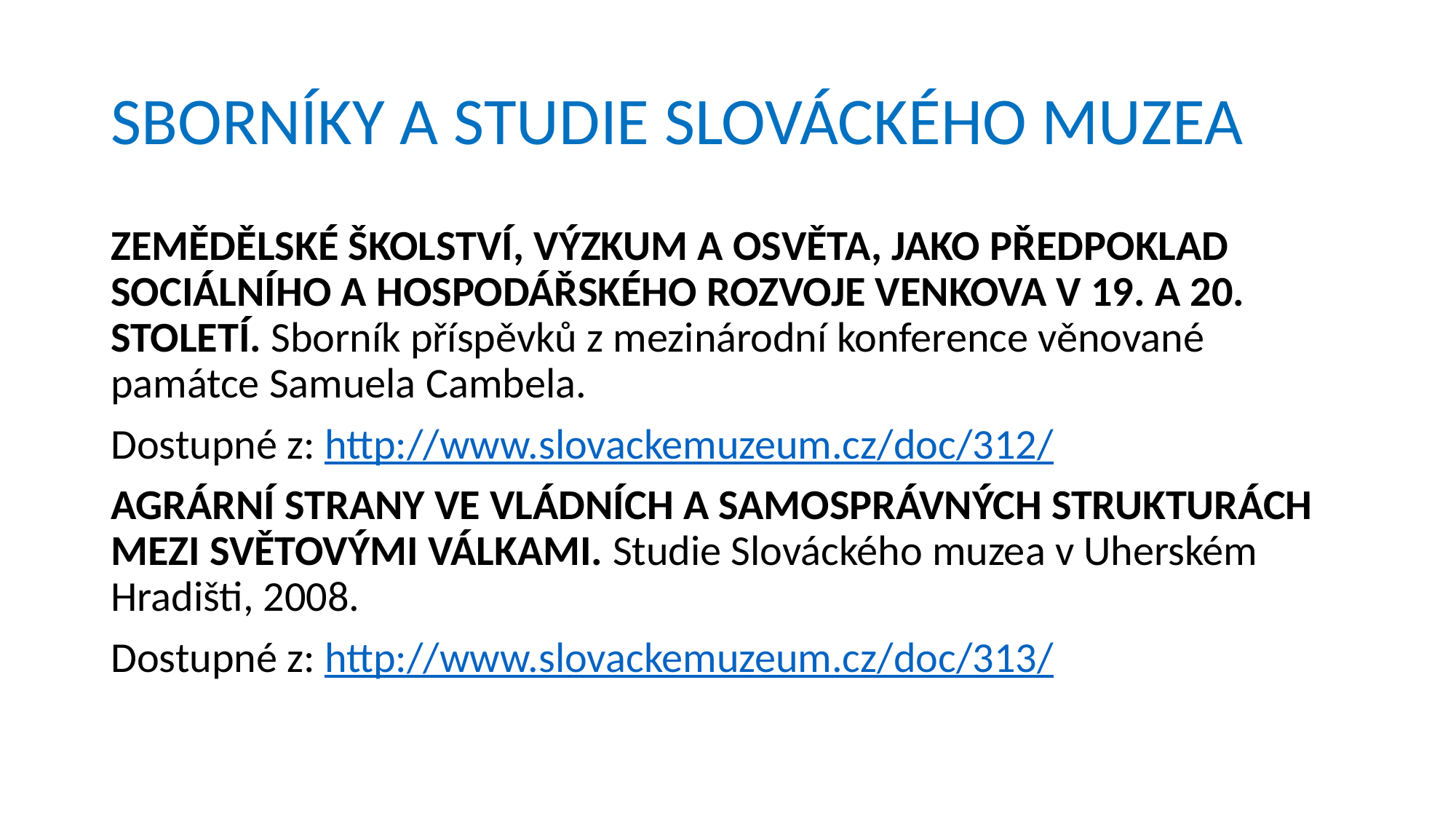

# SBORNÍKY A STUDIE SLOVÁCKÉHO MUZEA
ZEMĚDĚLSKÉ ŠKOLSTVÍ, VÝZKUM A OSVĚTA, JAKO PŘEDPOKLAD SOCIÁLNÍHO A HOSPODÁŘSKÉHO ROZVOJE VENKOVA V 19. A 20. STOLETÍ. Sborník příspěvků z mezinárodní konference věnované památce Samuela Cambela.
Dostupné z: http://www.slovackemuzeum.cz/doc/312/
AGRÁRNÍ STRANY VE VLÁDNÍCH A SAMOSPRÁVNÝCH STRUKTURÁCH MEZI SVĚTOVÝMI VÁLKAMI. Studie Slováckého muzea v Uherském Hradišti, 2008.
Dostupné z: http://www.slovackemuzeum.cz/doc/313/